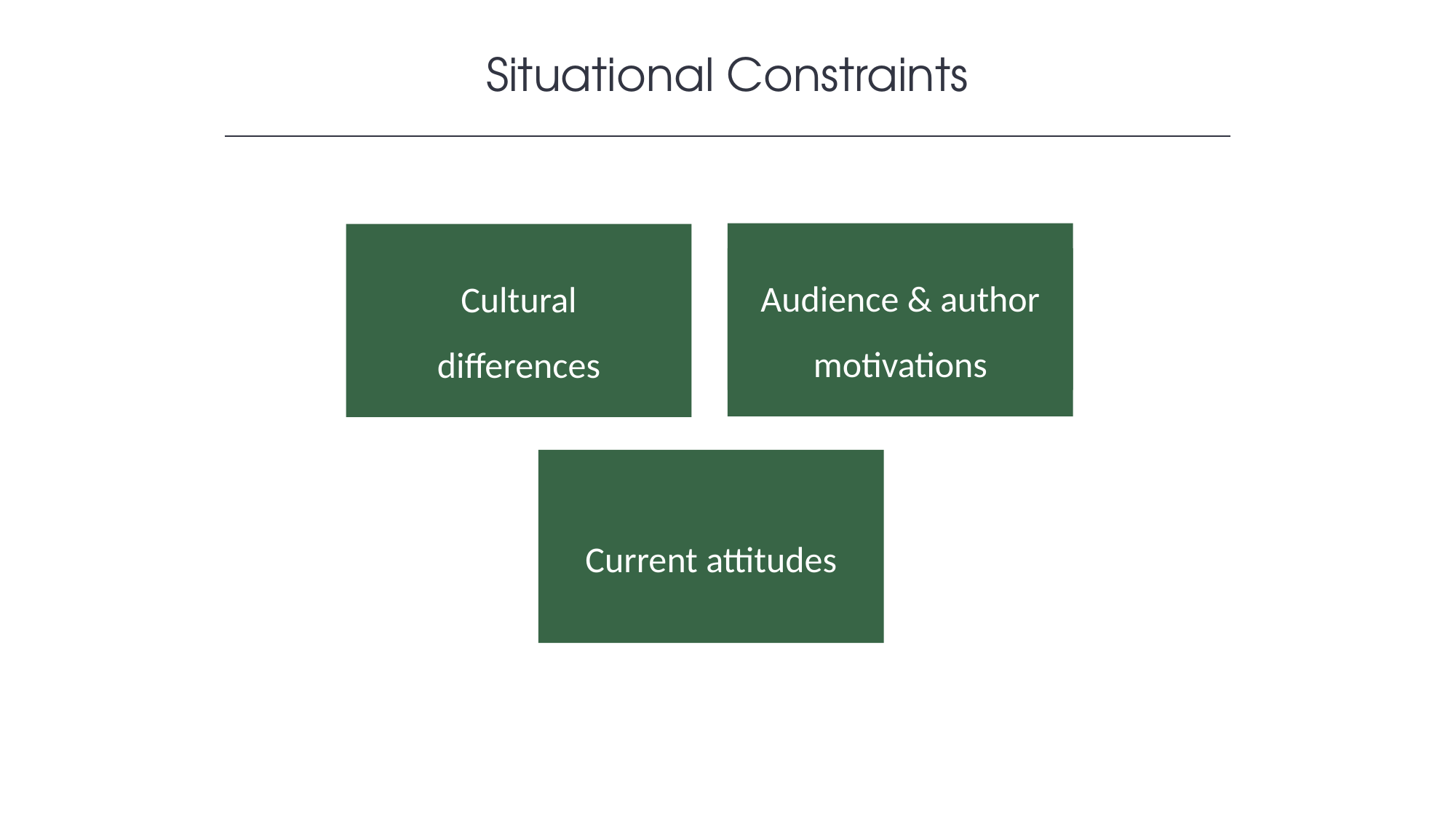

Situational Constraints
HAWKES LEARNING

Audience & author motivations

Cultural differences

Current attitudes